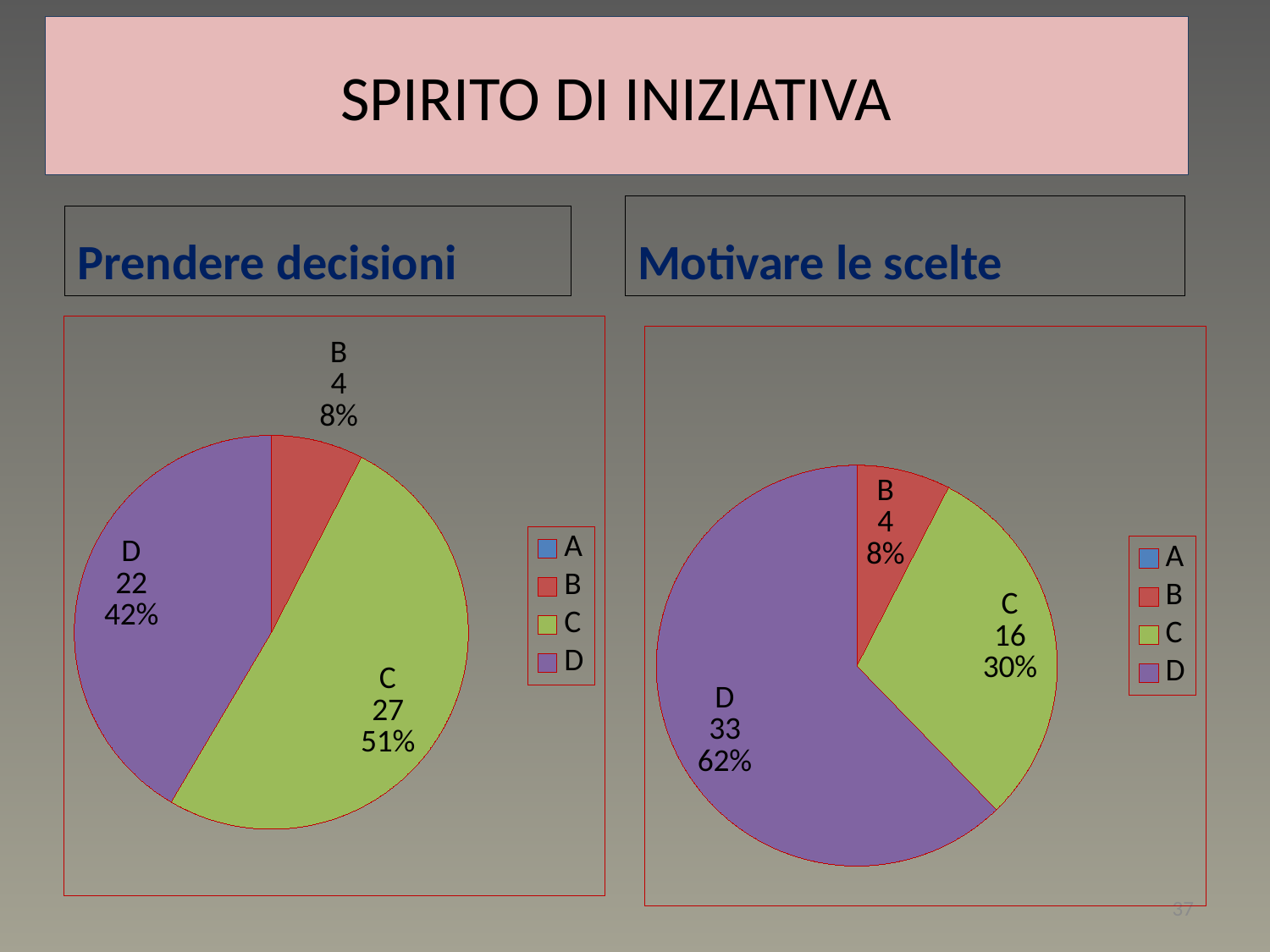

# SPIRITO DI INIZIATIVA
Motivare le scelte
Prendere decisioni

### Chart

| Category | Vendite |
|---|---|
| A | 0.0 |
| B | 4.0 |
| C | 27.0 |
| D | 22.0 |

### Chart

| Category | Vendite |
|---|---|
| A | 0.0 |
| B | 4.0 |
| C | 16.0 |
| D | 33.0 |
37